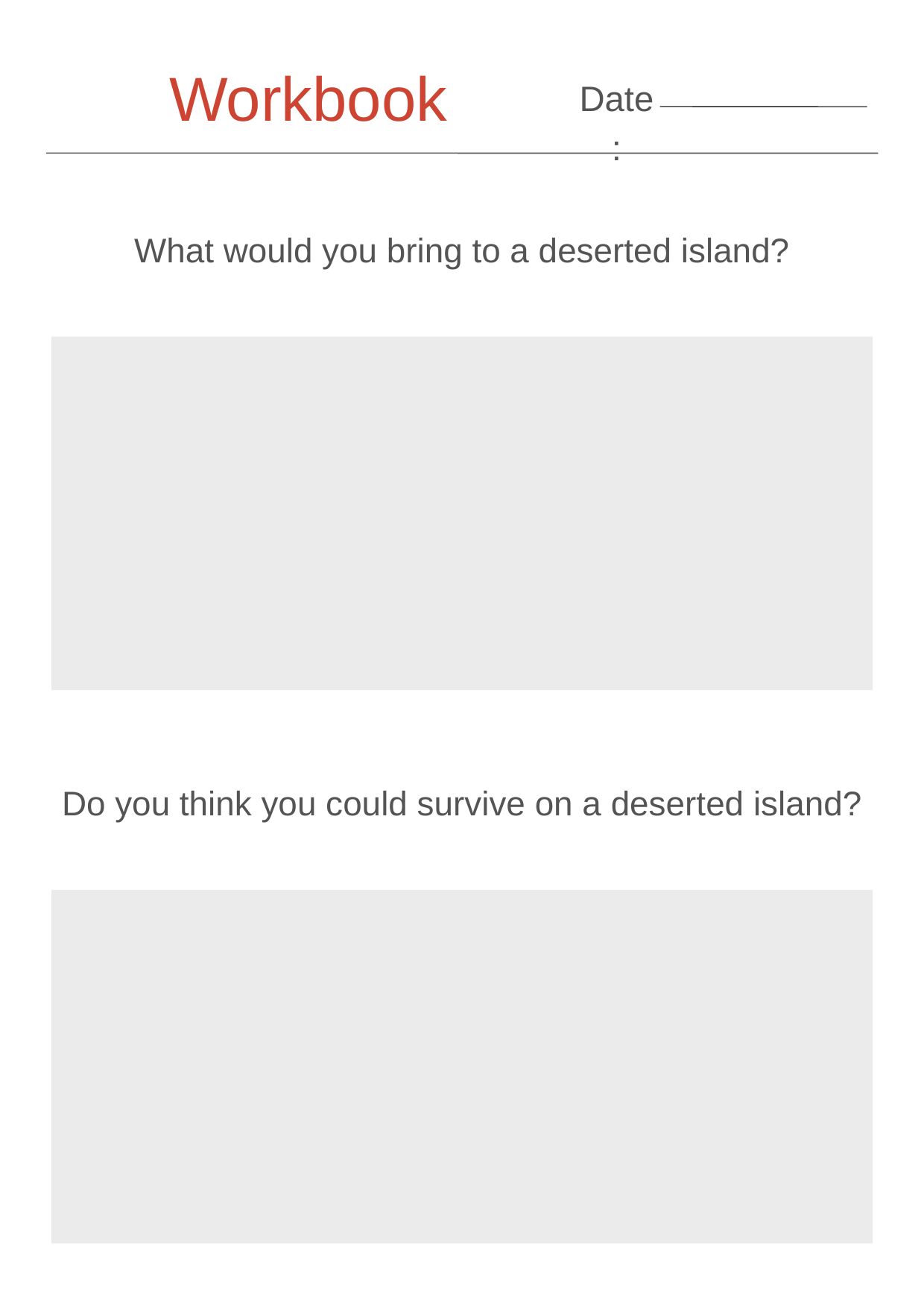

Workbook
Date:

What would you bring to a deserted island?

Do you think you could survive on a deserted island?